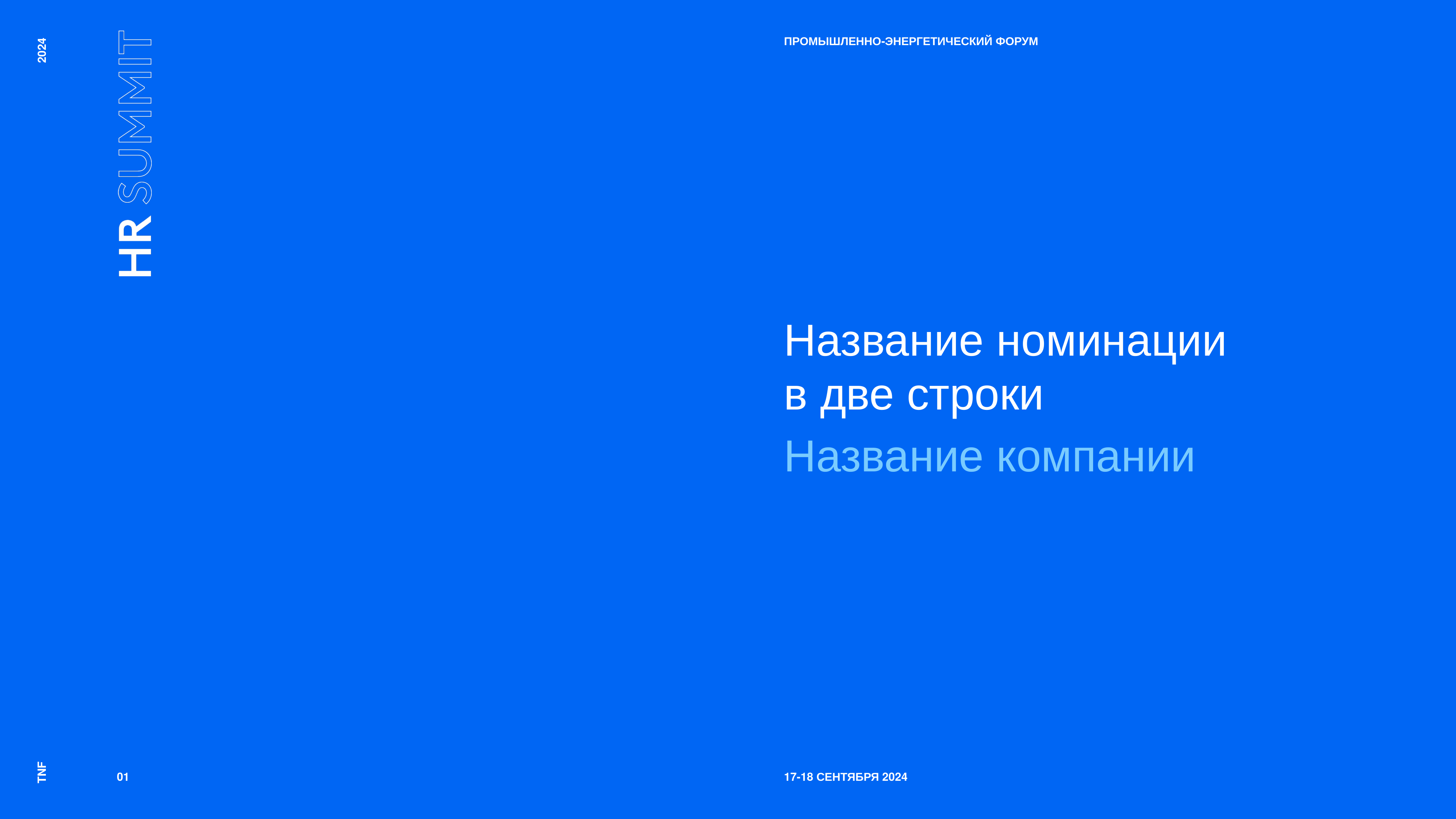

Название номинации
в две строки
Название компании